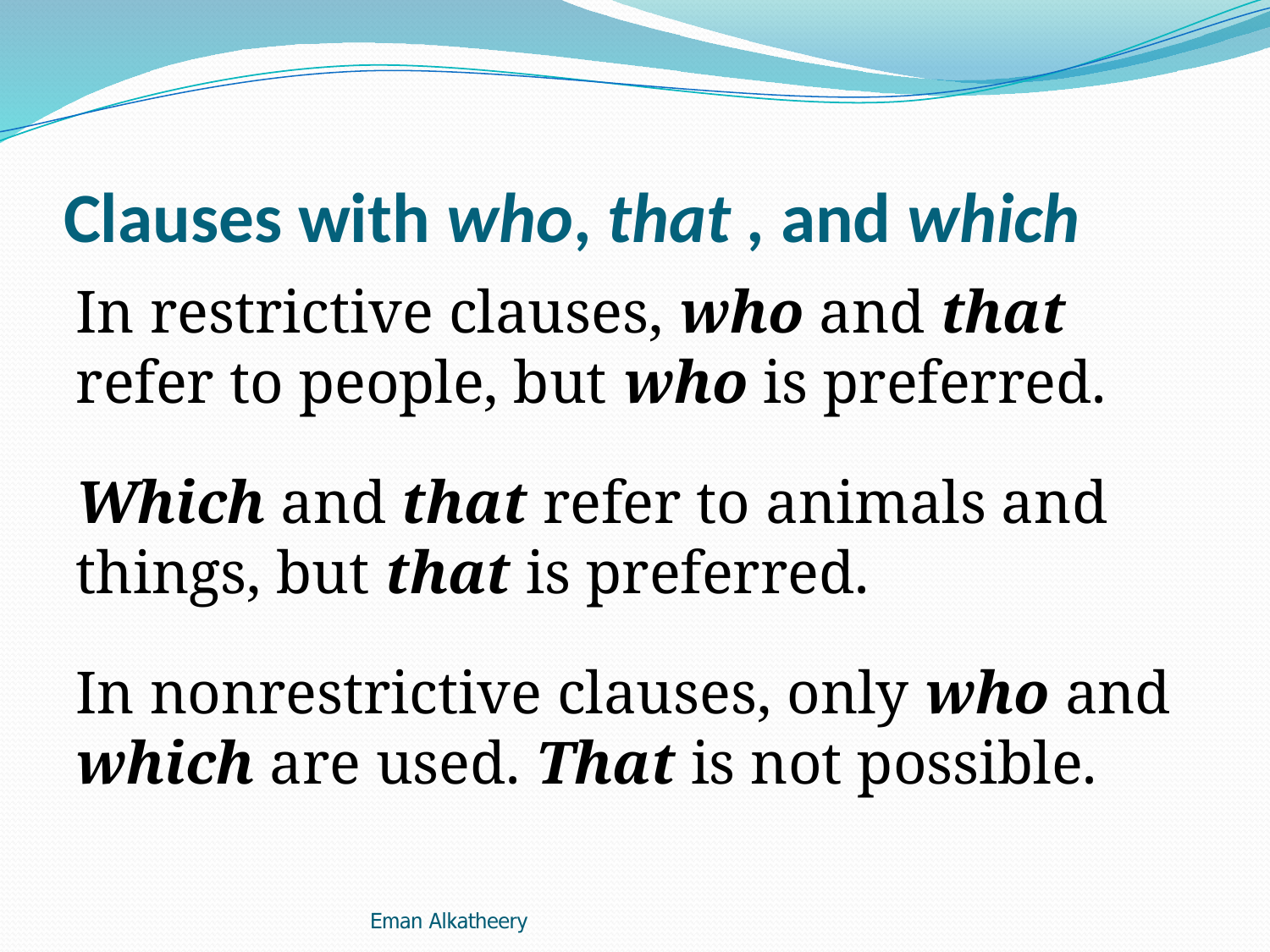

# Clauses with who, that , and which
In restrictive clauses, who and that refer to people, but who is preferred.

Which and that refer to animals and things, but that is preferred.

In nonrestrictive clauses, only who and which are used. That is not possible.
Eman Alkatheery